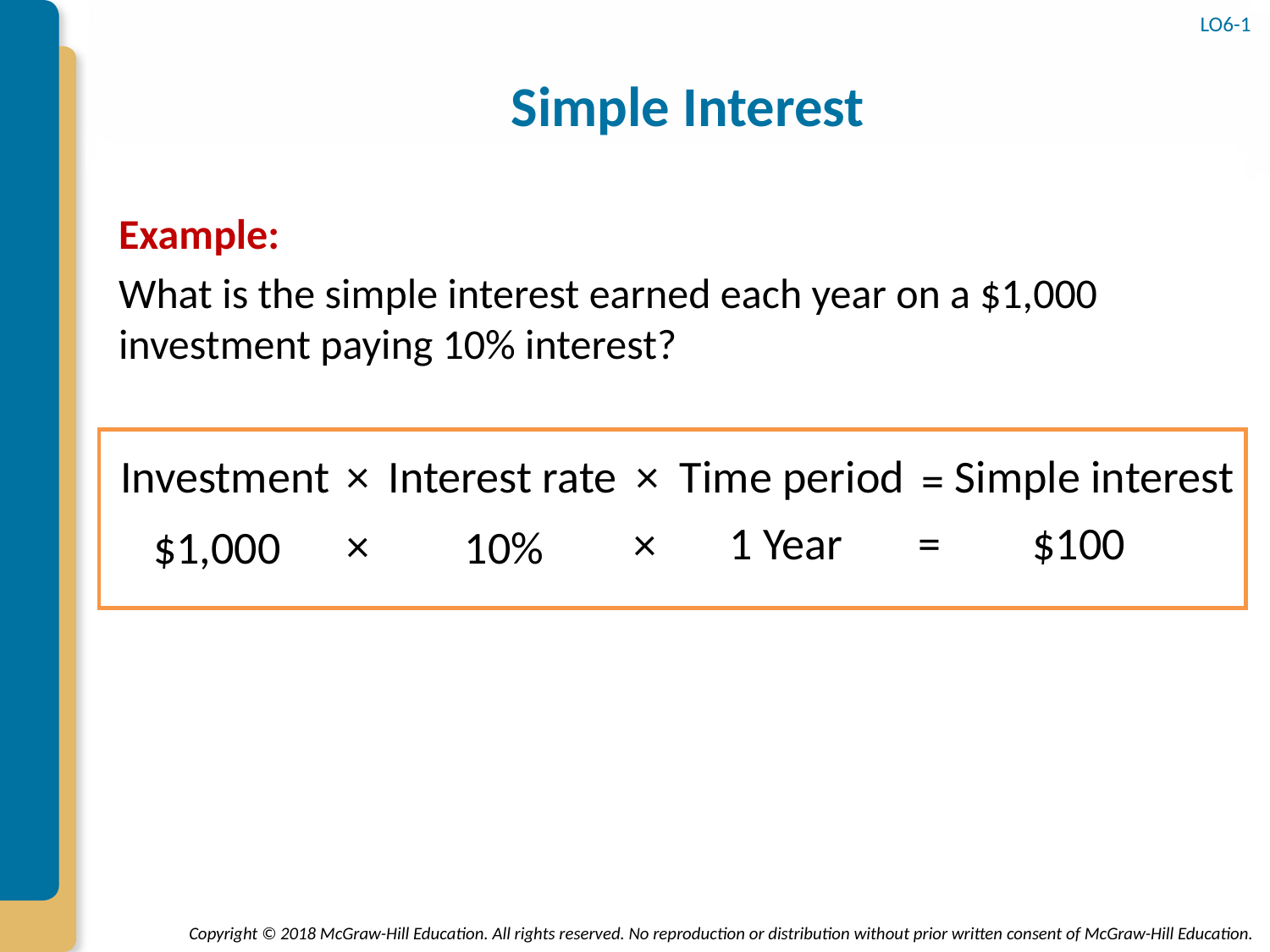

LO6-1
# Simple Interest
Example:
What is the simple interest earned each year on a $1,000 investment paying 10% interest?

Investment
×
Interest rate
×
Time period
 Simple interest
=
1 Year
=
$100
×
×
$1,000
10%